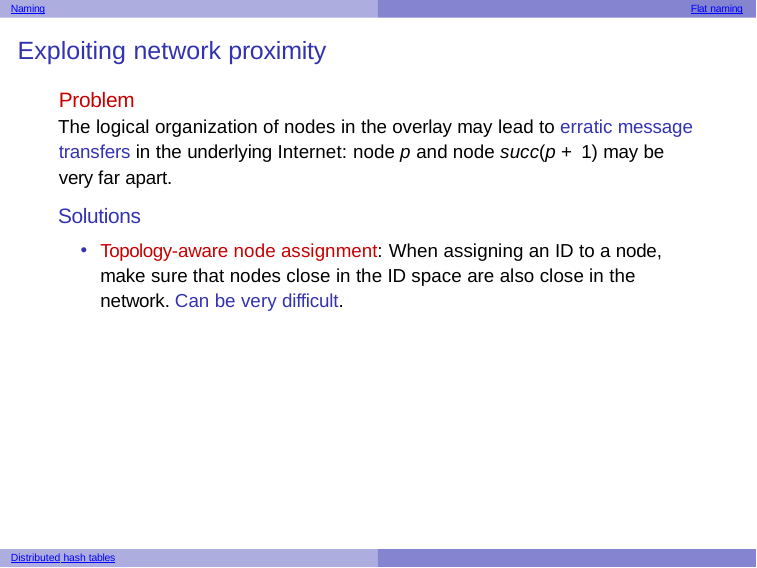

Naming
Flat naming
Exploiting network proximity
Problem
The logical organization of nodes in the overlay may lead to erratic message transfers in the underlying Internet: node p and node succ(p + 1) may be very far apart.
Solutions
Topology-aware node assignment: When assigning an ID to a node, make sure that nodes close in the ID space are also close in the network. Can be very difficult.

Distributed hash tables